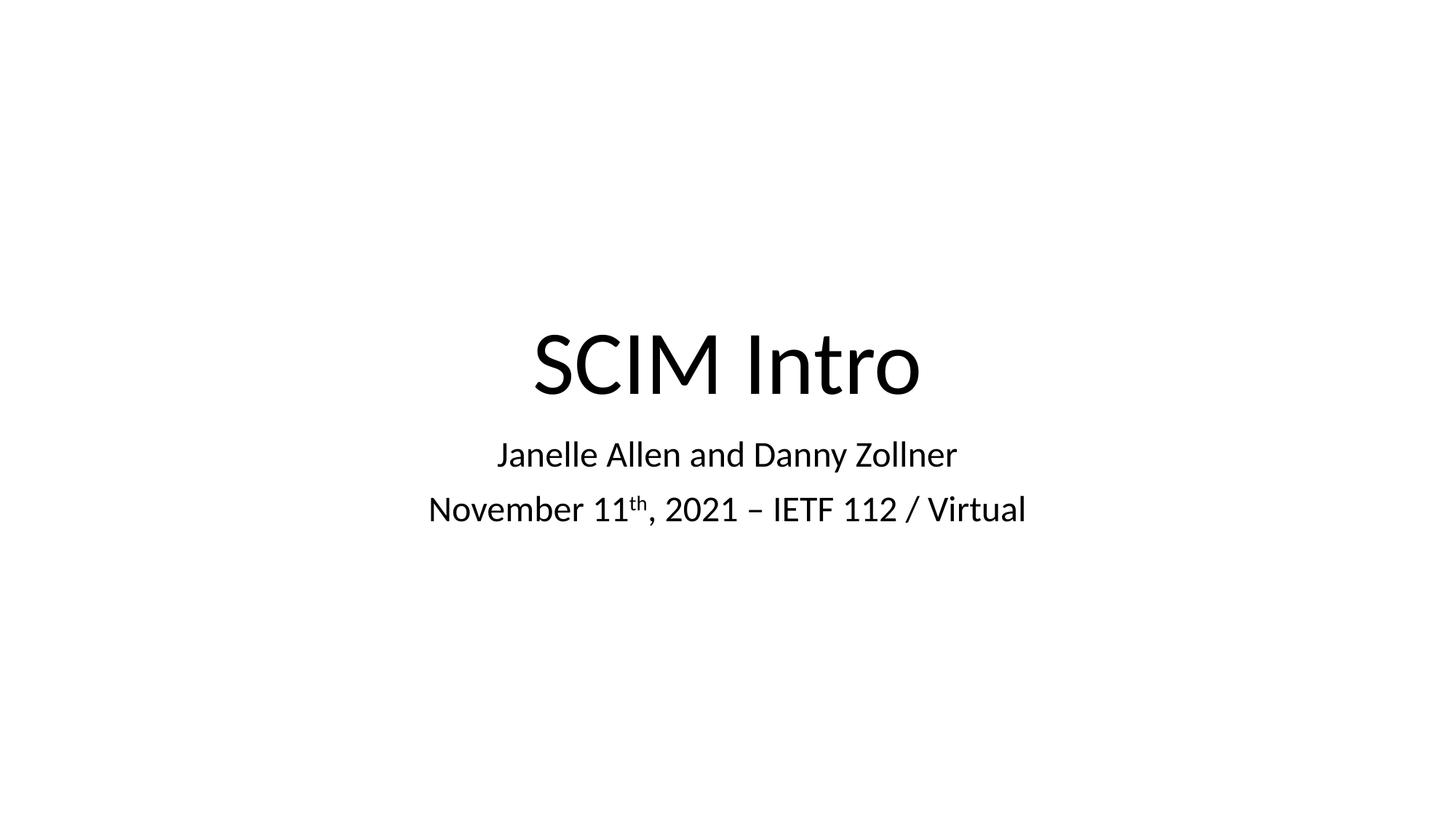

# SCIM Intro
Janelle Allen and Danny Zollner
November 11th, 2021 – IETF 112 / Virtual